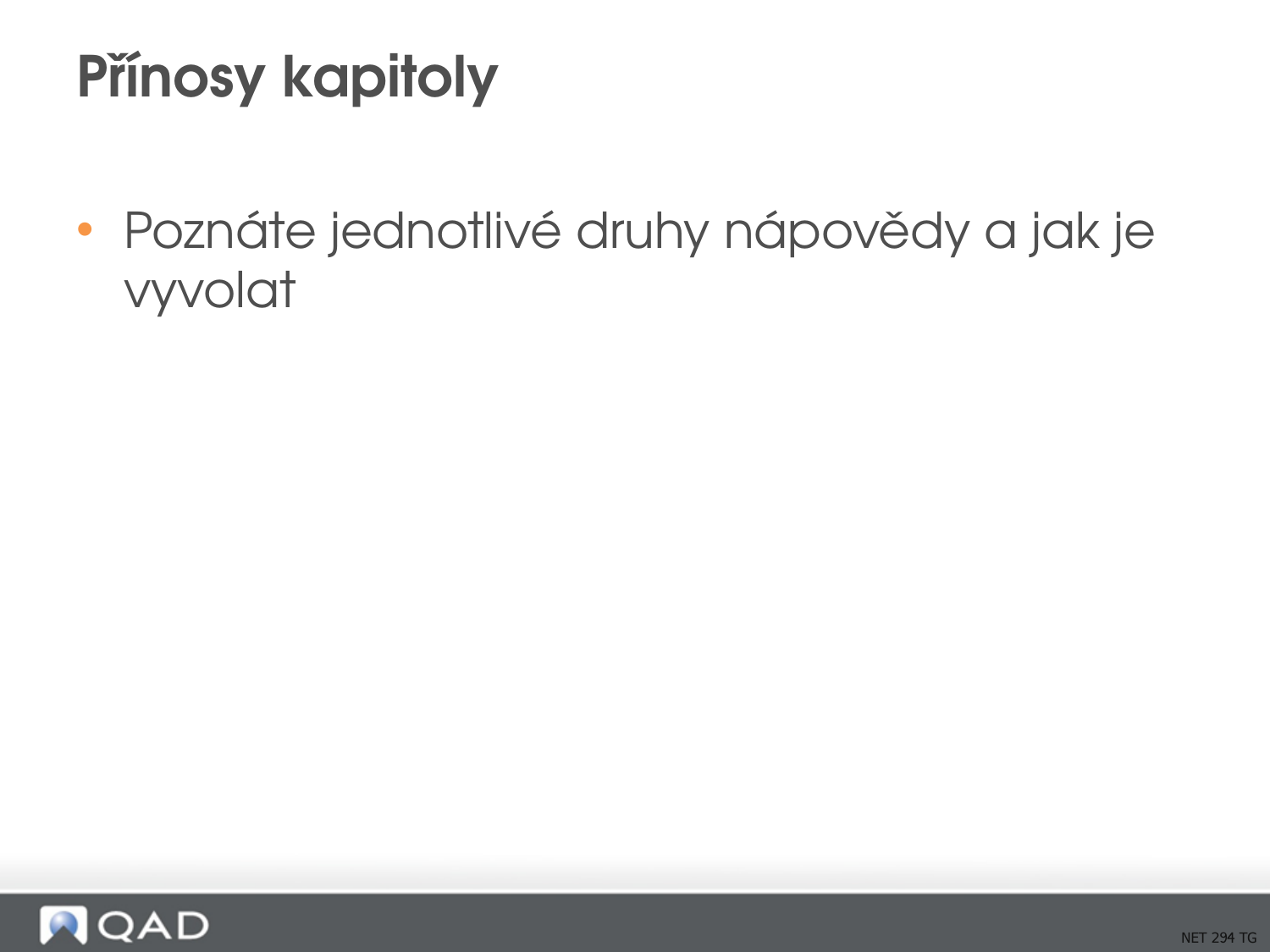

# Přínosy kapitoly

Poznáte jednotlivé druhy nápovědy a jak je vyvolat
NET 294 TG